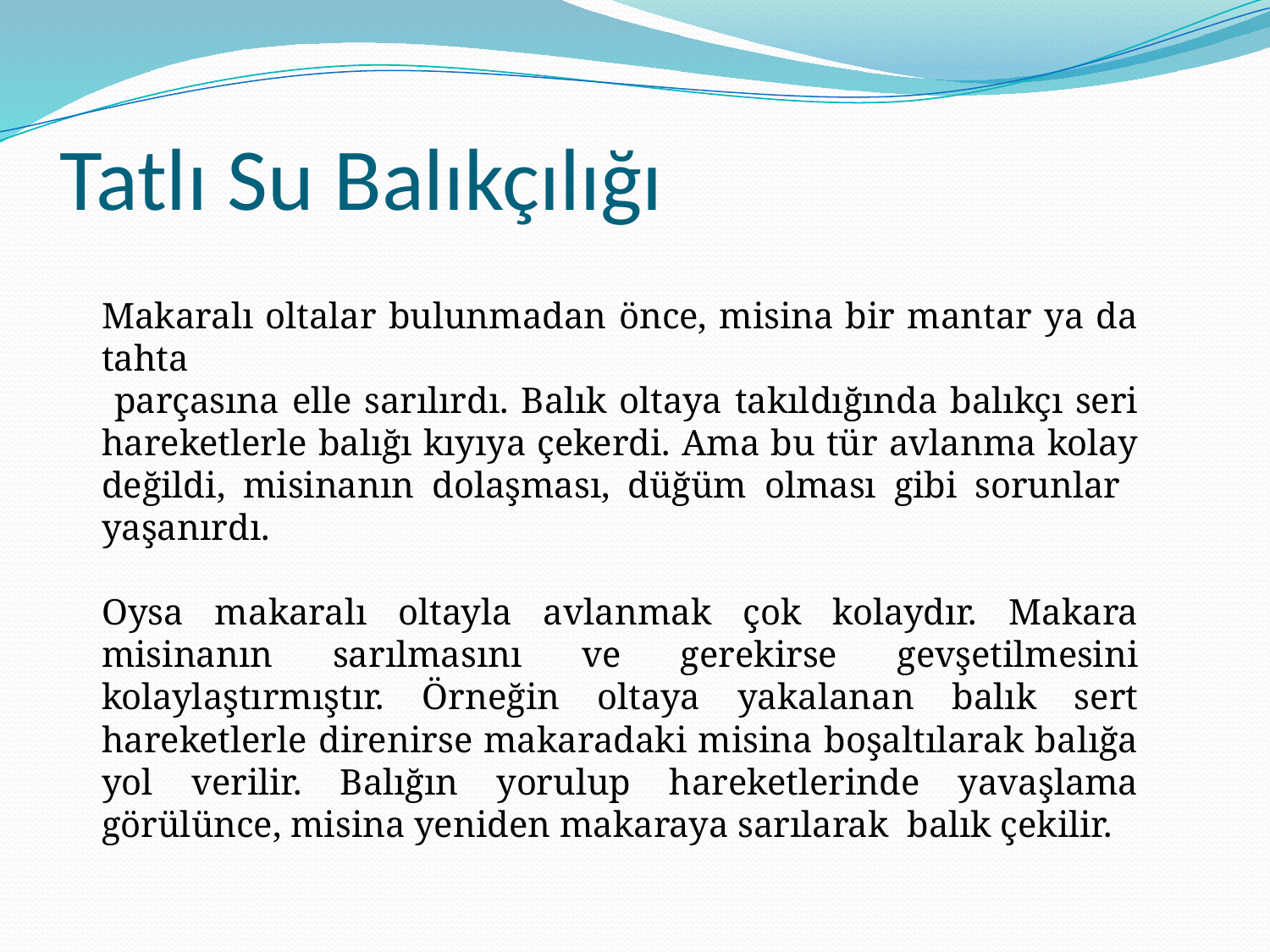

# Tatlı Su Balıkçılığı
Makaralı oltalar bulunmadan önce, misina bir mantar ya da tahta
 parçasına elle sarılırdı. Balık oltaya takıldığında balıkçı seri hareketlerle balığı kıyıya çekerdi. Ama bu tür avlanma kolay değildi, misinanın dolaşması, düğüm olması gibi sorunlar  yaşanırdı.

Oysa makaralı oltayla avlanmak çok kolaydır. Makara misinanın sarılmasını ve gerekirse gevşetilmesini kolaylaştırmıştır. Örneğin oltaya yakalanan balık sert hareketlerle direnirse makaradaki misina boşaltılarak balığa yol verilir. Balığın yorulup hareketlerinde yavaşlama görülünce, misina yeniden makaraya sarılarak  balık çekilir.